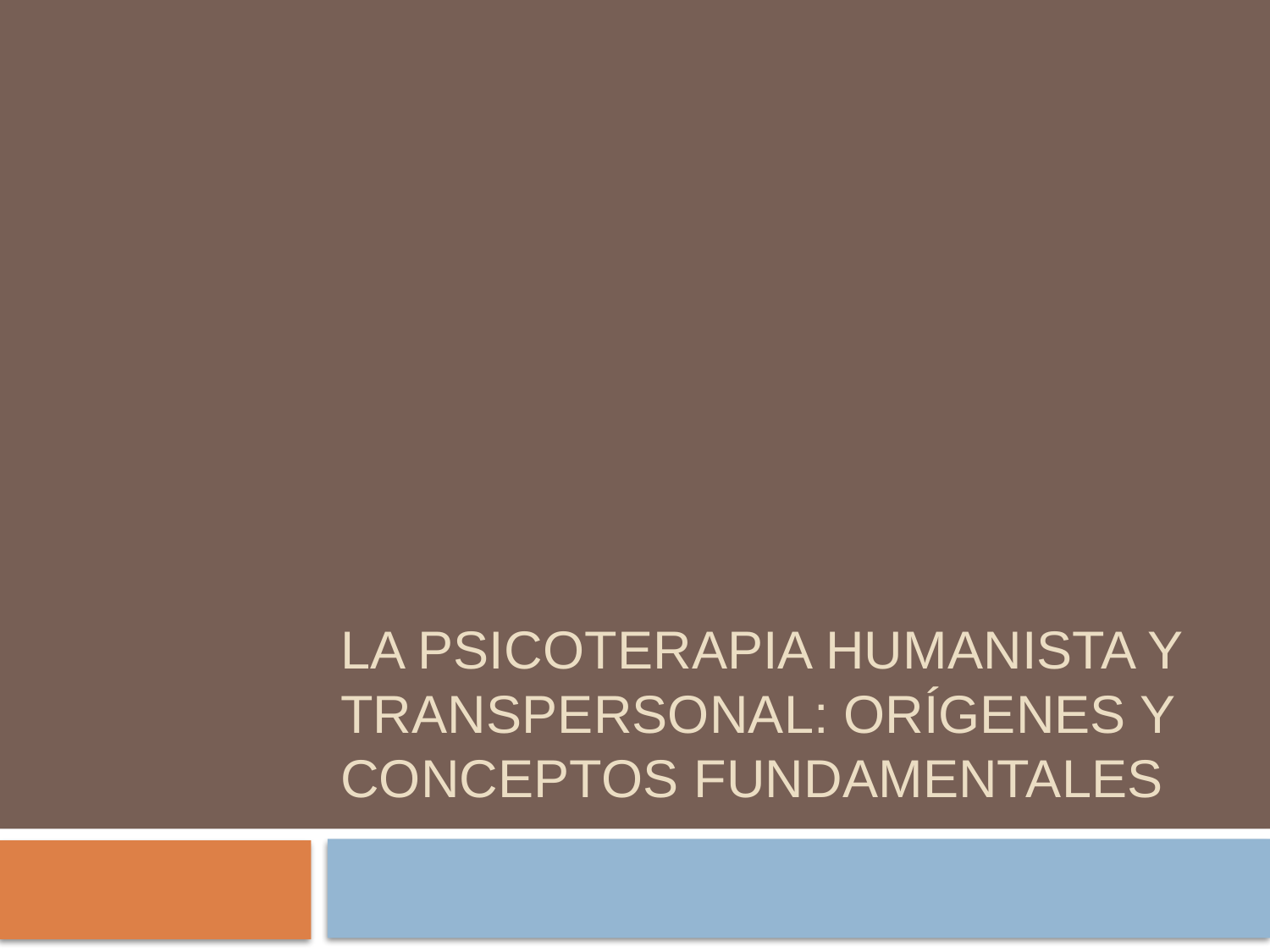

# La psicoterapia humanista y transpersonal: orígenes y conceptos fundamentales